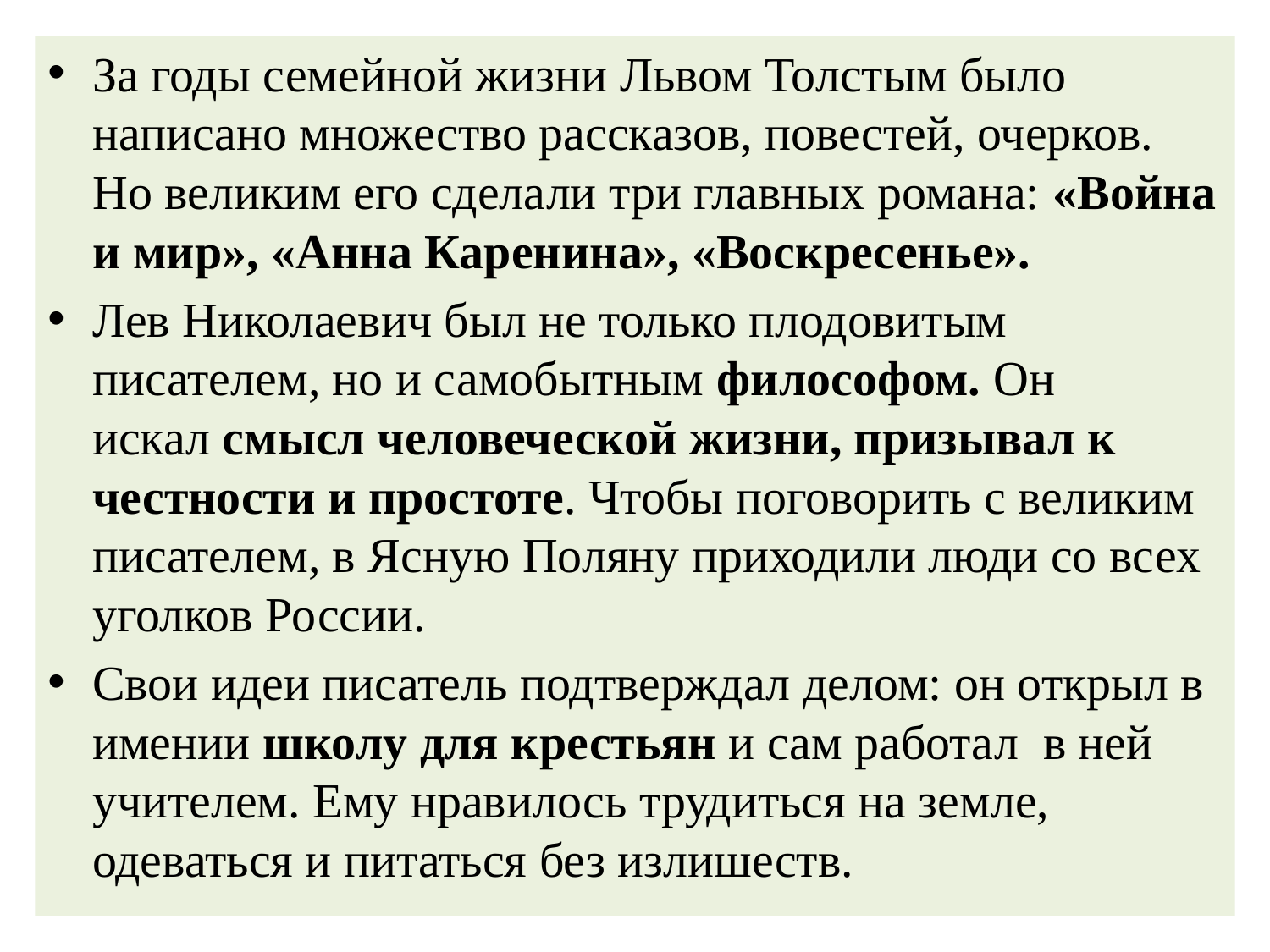

За годы семейной жизни Львом Толстым было написано множество рассказов, повестей, очерков. Но великим его сделали три главных романа: «Война и мир», «Анна Каренина», «Воскресенье».
Лев Николаевич был не только плодовитым писателем, но и самобытным философом. Он искал смысл человеческой жизни, призывал к честности и простоте. Чтобы поговорить с великим писателем, в Ясную Поляну приходили люди со всех уголков России.
Свои идеи писатель подтверждал делом: он открыл в имении школу для крестьян и сам работал  в ней учителем. Ему нравилось трудиться на земле, одеваться и питаться без излишеств.